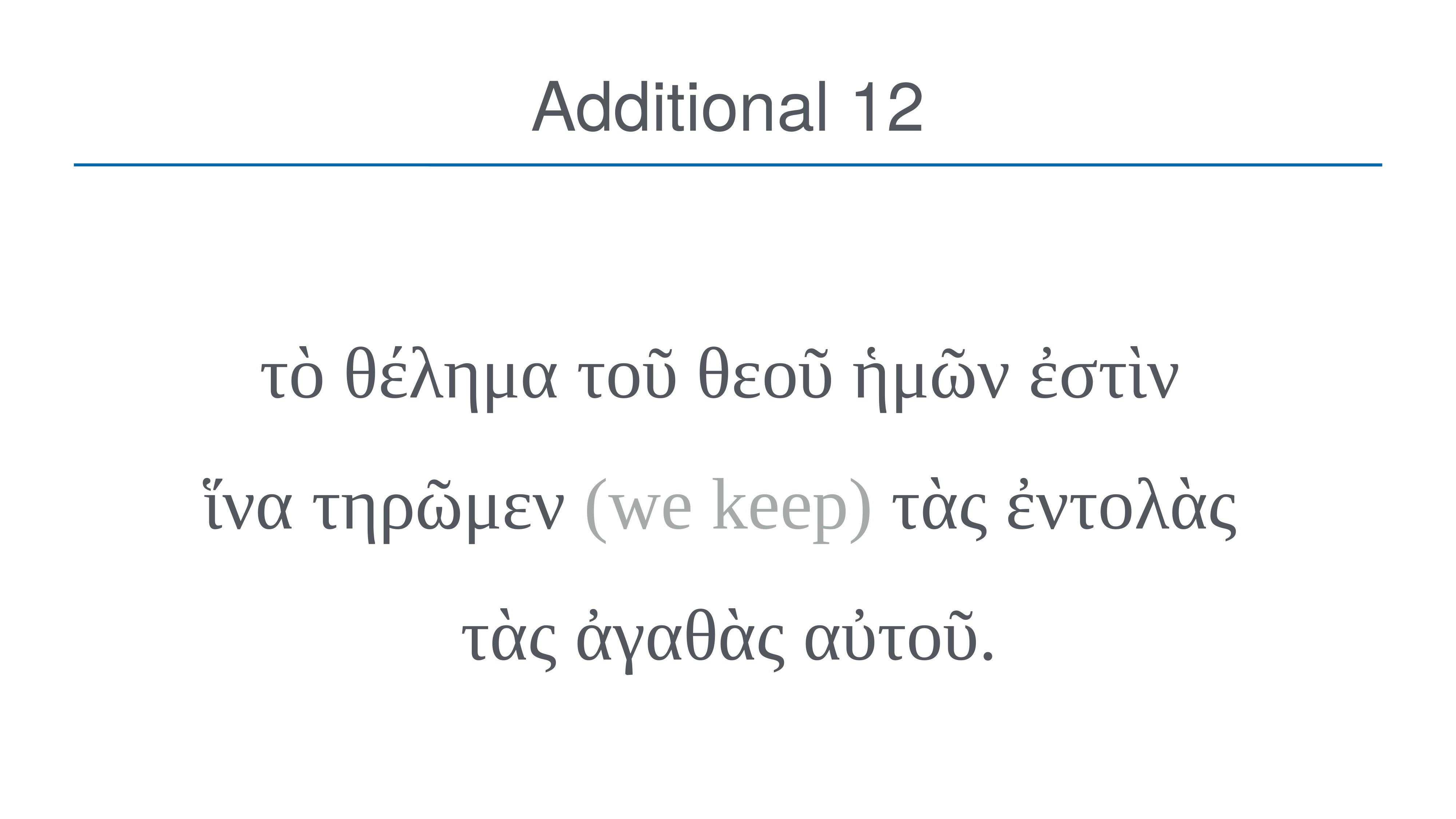

# Additional 12
τὸ θέλημα τοῦ θεοῦ ἡμῶν ἐστὶν
ἵνα τηρῶμεν (we keep) τὰς ἐντολὰς
τὰς ἀγαθὰς αὐτοῦ.